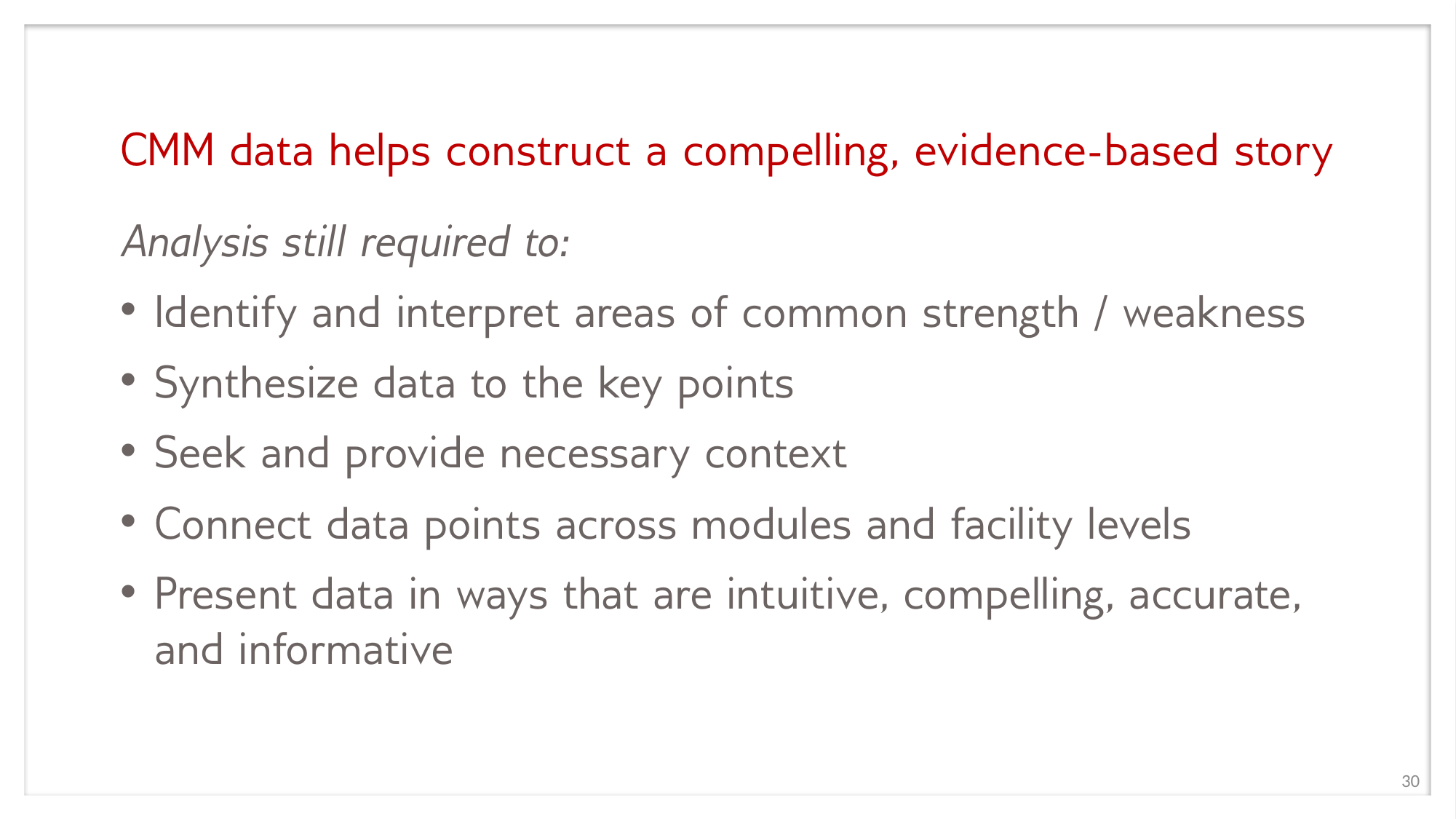

# CMM data helps construct a compelling, evidence-based story
Analysis still required to:
Identify and interpret areas of common strength / weakness
Synthesize data to the key points
Seek and provide necessary context
Connect data points across modules and facility levels
Present data in ways that are intuitive, compelling, accurate, and informative

30